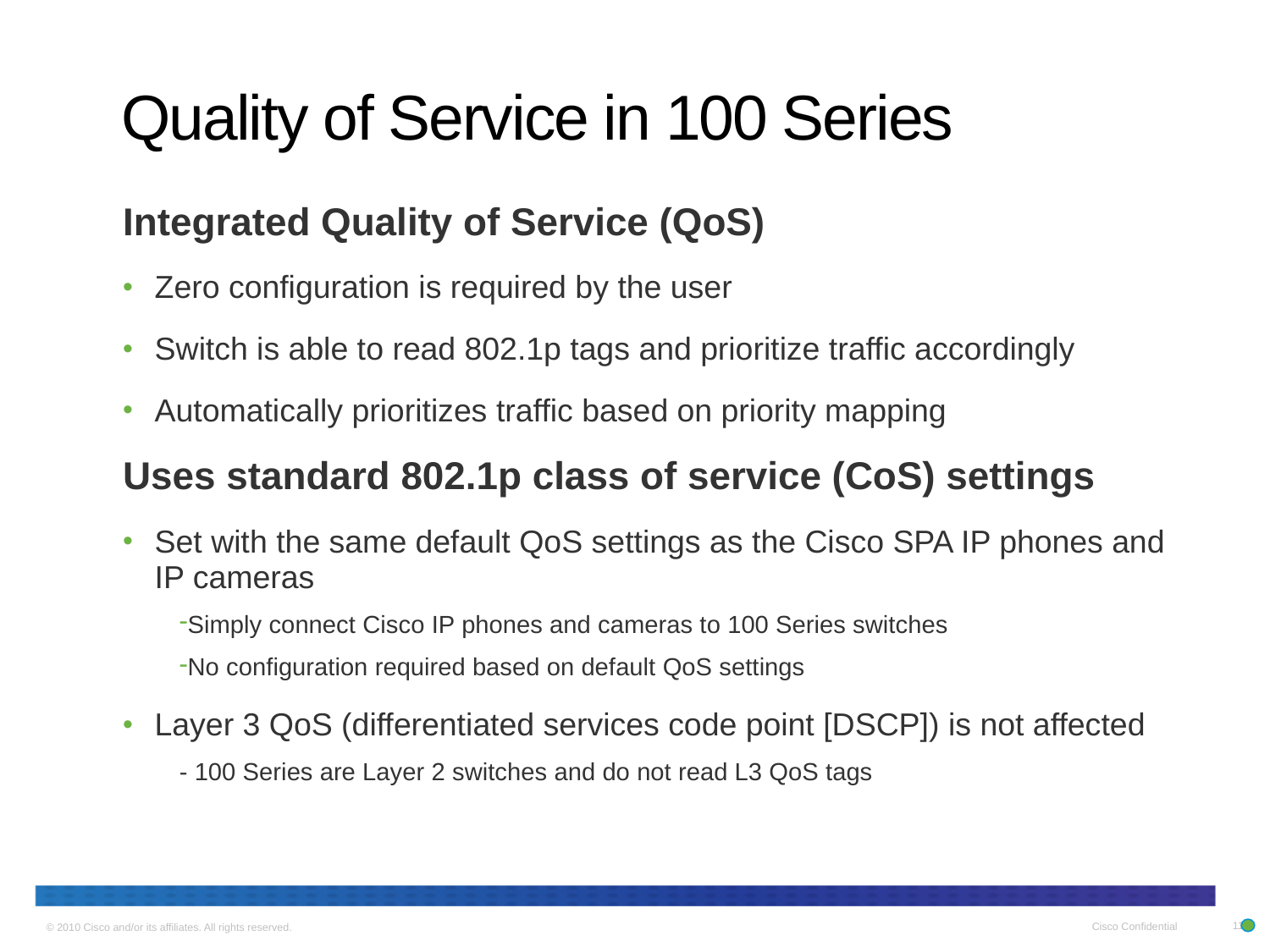

# Quality of Service in 100 Series
Integrated Quality of Service (QoS)
Zero configuration is required by the user
Switch is able to read 802.1p tags and prioritize traffic accordingly
Automatically prioritizes traffic based on priority mapping
Uses standard 802.1p class of service (CoS) settings
Set with the same default QoS settings as the Cisco SPA IP phones and IP cameras
Simply connect Cisco IP phones and cameras to 100 Series switches
No configuration required based on default QoS settings
Layer 3 QoS (differentiated services code point [DSCP]) is not affected
- 100 Series are Layer 2 switches and do not read L3 QoS tags